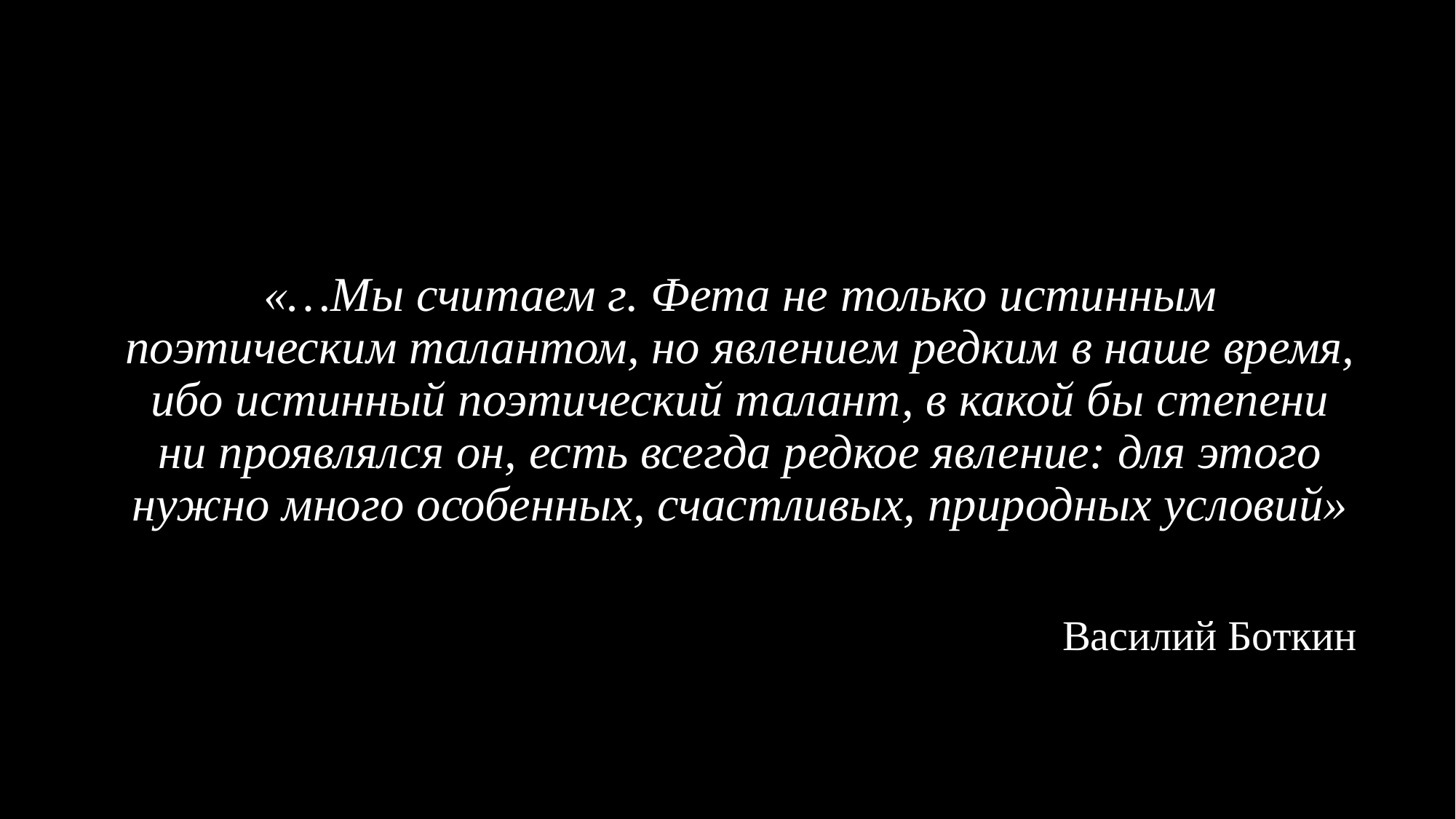

«…Мы считаем г. Фета не только истинным поэтическим талантом, но явлением редким в наше время, ибо истинный поэтический талант, в какой бы степени ни проявлялся он, есть всегда редкое явление: для этого нужно много особенных, счастливых, природных условий»

Василий Боткин